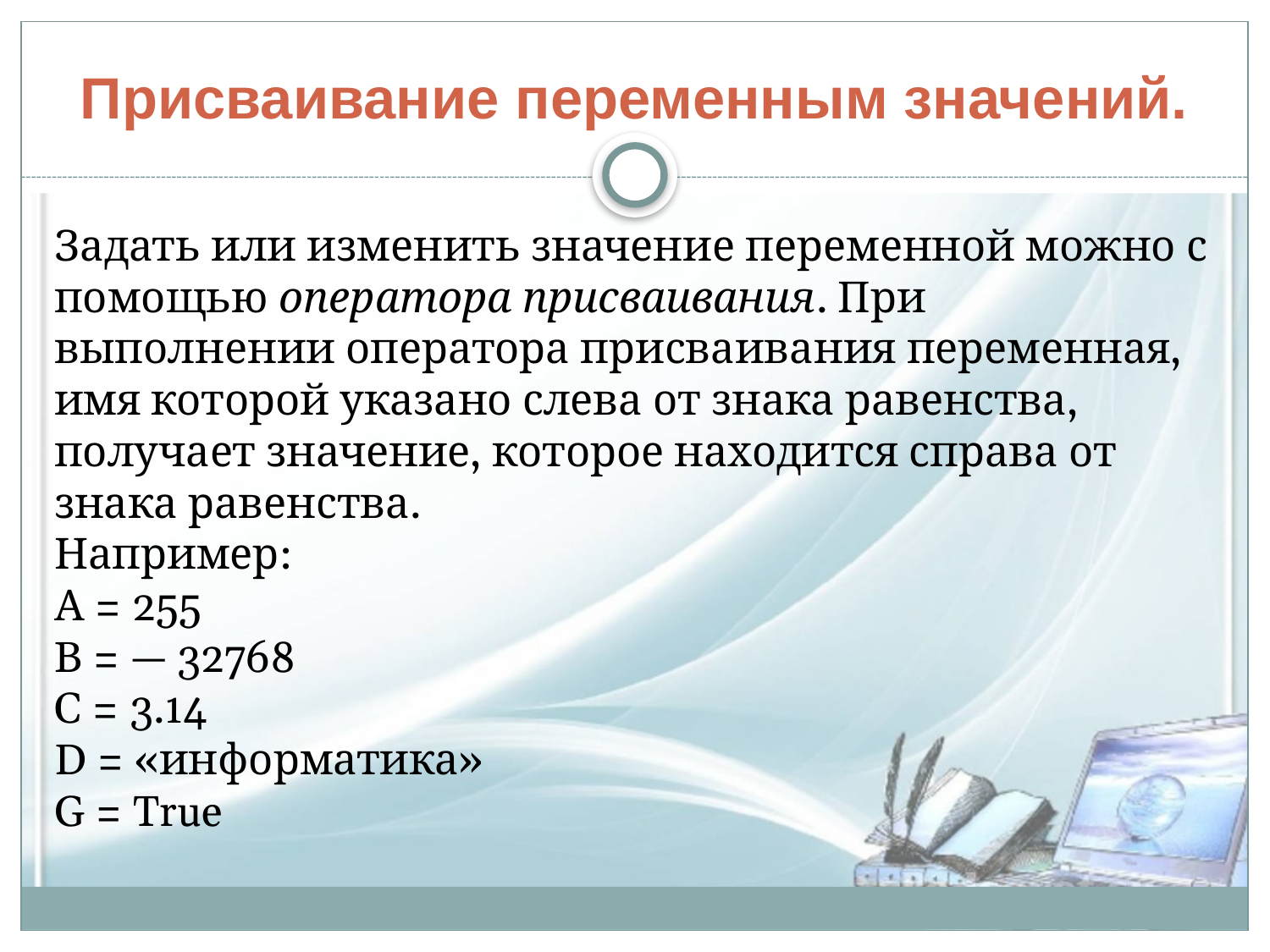

# Присваивание переменным значений.
Задать или изменить значение переменной можно с помощью оператора присваивания. При выполнении оператора присваивания переменная, имя которой указано слева от знака равенства, получает значение, которое находится справа от знака равенства.
Например:
А = 255
B = — 32768
C = 3.14
D = «информатика»
G = True